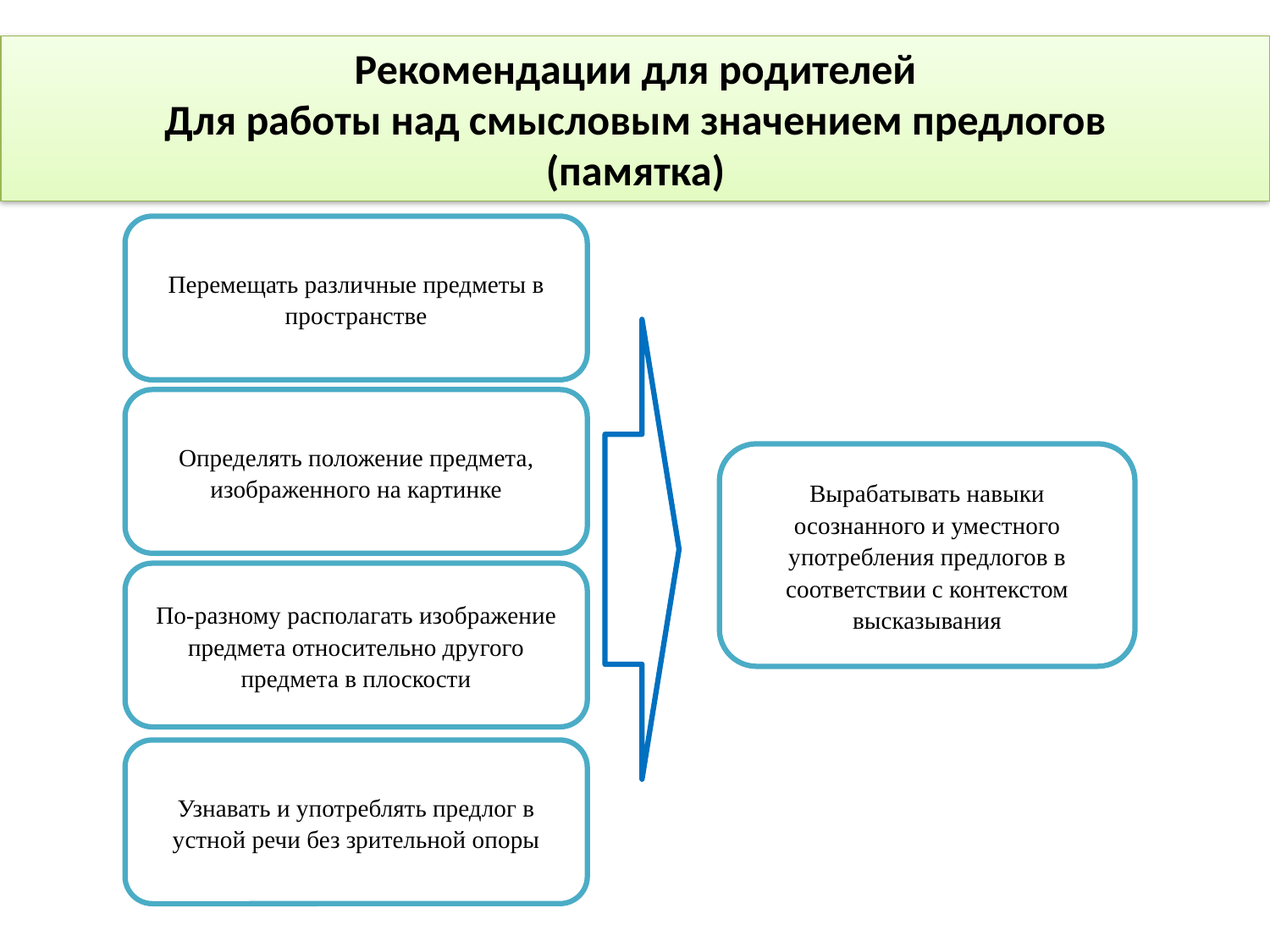

Рекомендации для родителей
Для работы над смысловым значением предлогов
(памятка)
Перемещать различные предметы в пространстве

Определять положение предмета, изображенного на картинке
Вырабатывать навыки осознанного и уместного употребления предлогов в соответствии с контекстом высказывания
По-разному располагать изображение предмета относительно другого предмета в плоскости
Узнавать и употреблять предлог в устной речи без зрительной опоры